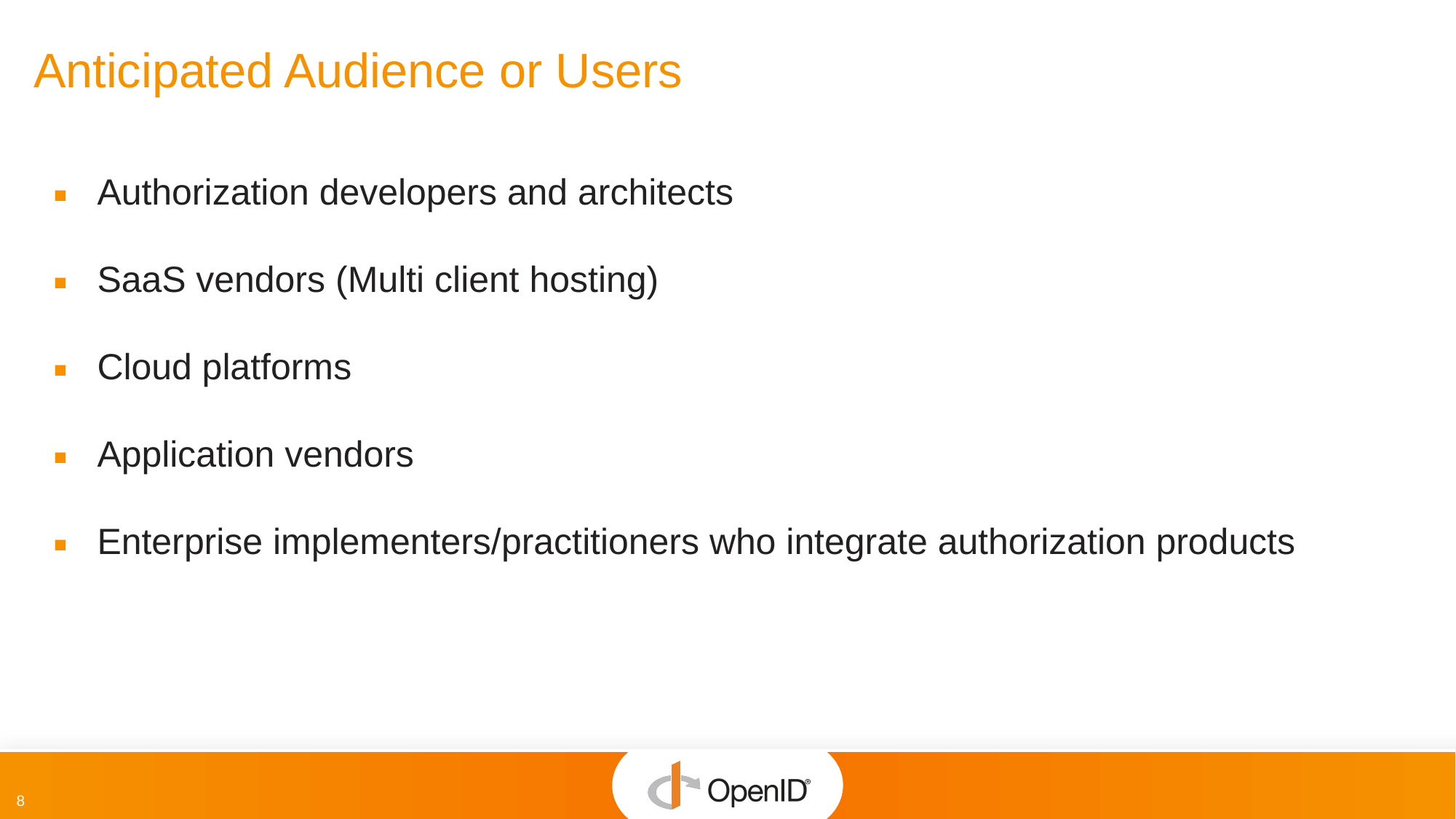

# Anticipated Audience or Users
Authorization developers and architects
SaaS vendors (Multi client hosting)
Cloud platforms
Application vendors
Enterprise implementers/practitioners who integrate authorization products